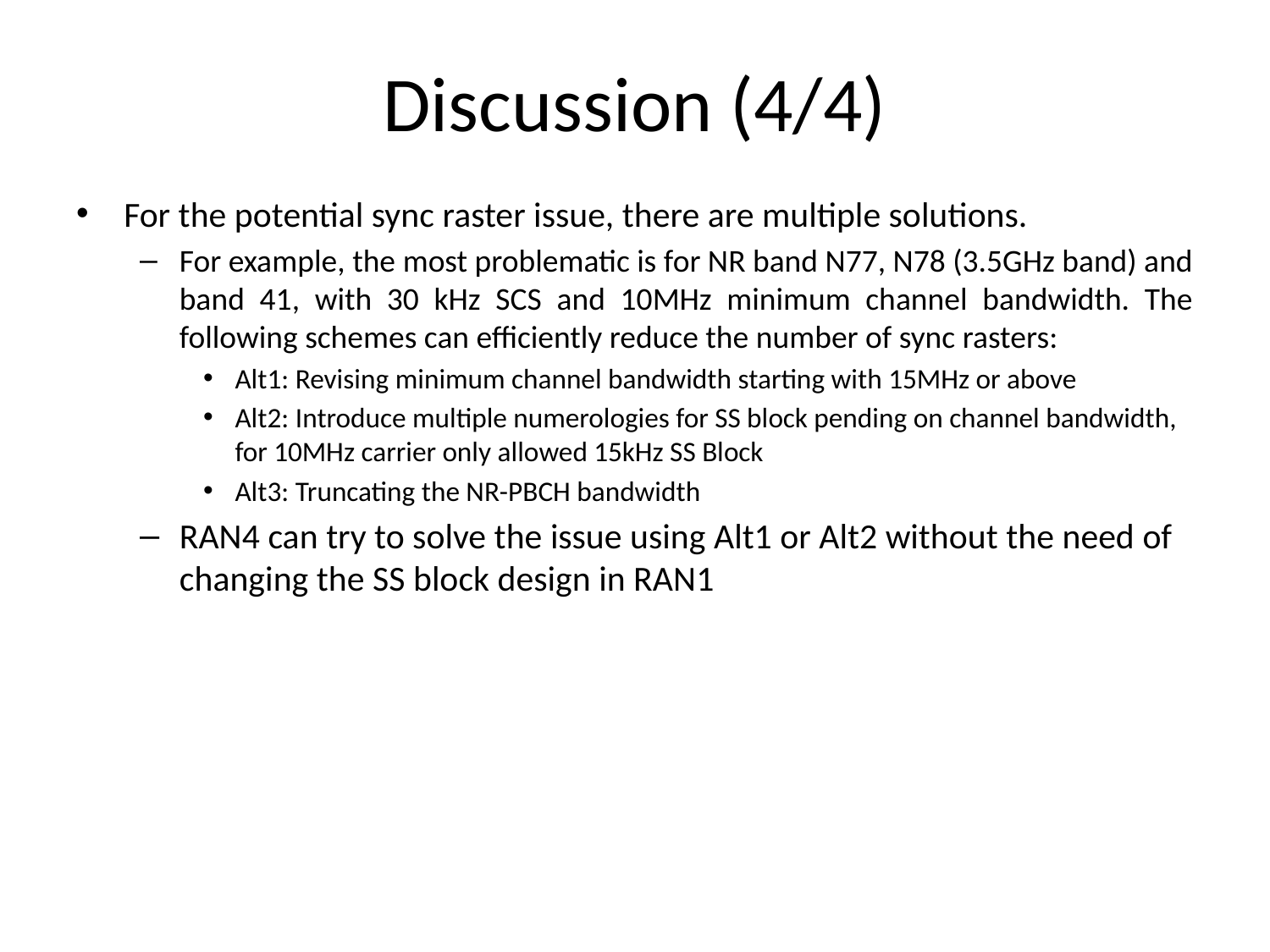

# Discussion (4/4)
For the potential sync raster issue, there are multiple solutions.
For example, the most problematic is for NR band N77, N78 (3.5GHz band) and band 41, with 30 kHz SCS and 10MHz minimum channel bandwidth. The following schemes can efficiently reduce the number of sync rasters:
Alt1: Revising minimum channel bandwidth starting with 15MHz or above
Alt2: Introduce multiple numerologies for SS block pending on channel bandwidth, for 10MHz carrier only allowed 15kHz SS Block
Alt3: Truncating the NR-PBCH bandwidth
RAN4 can try to solve the issue using Alt1 or Alt2 without the need of changing the SS block design in RAN1